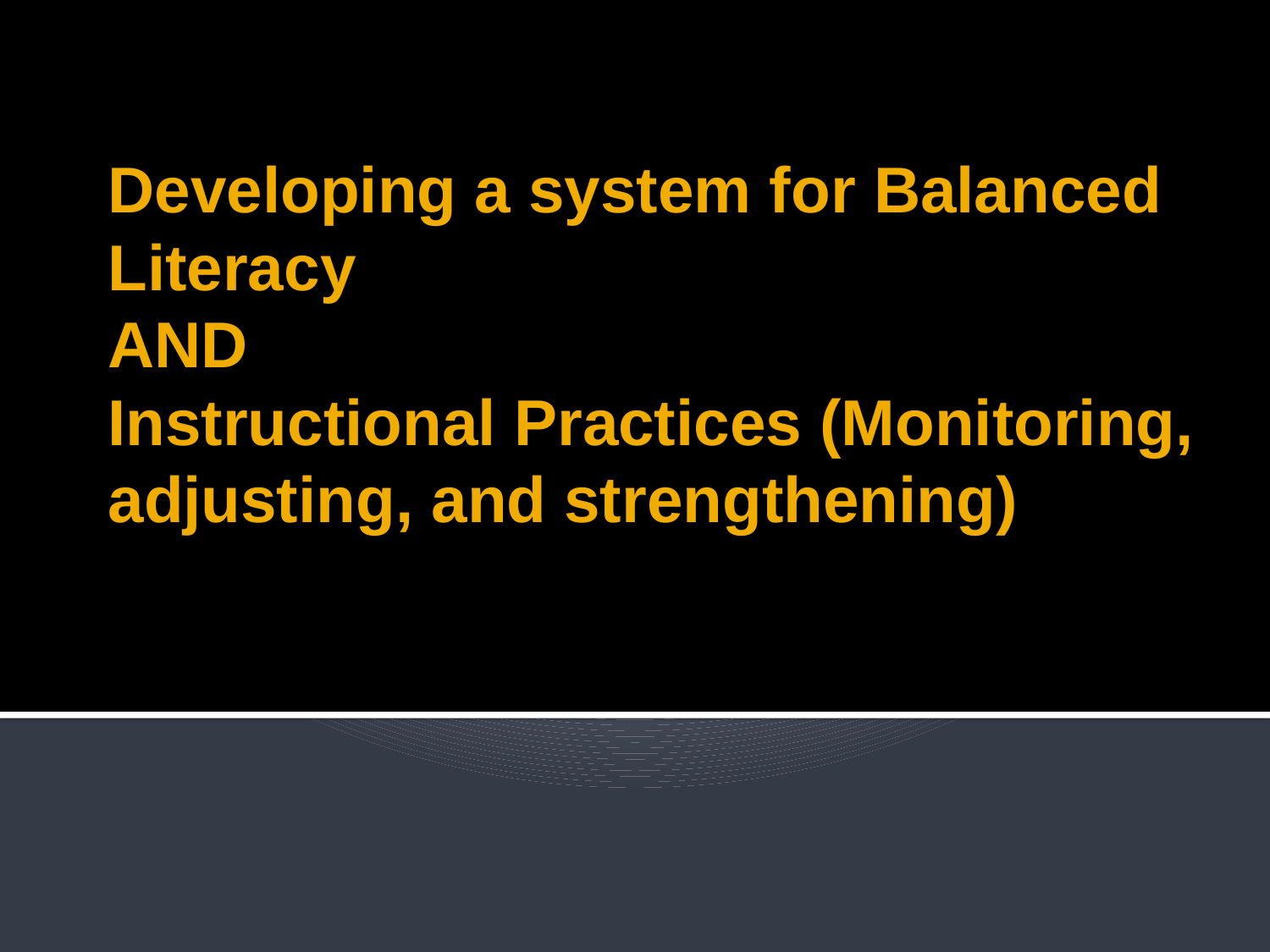

# Developing a system for Balanced Literacy AND Instructional Practices (Monitoring, adjusting, and strengthening)